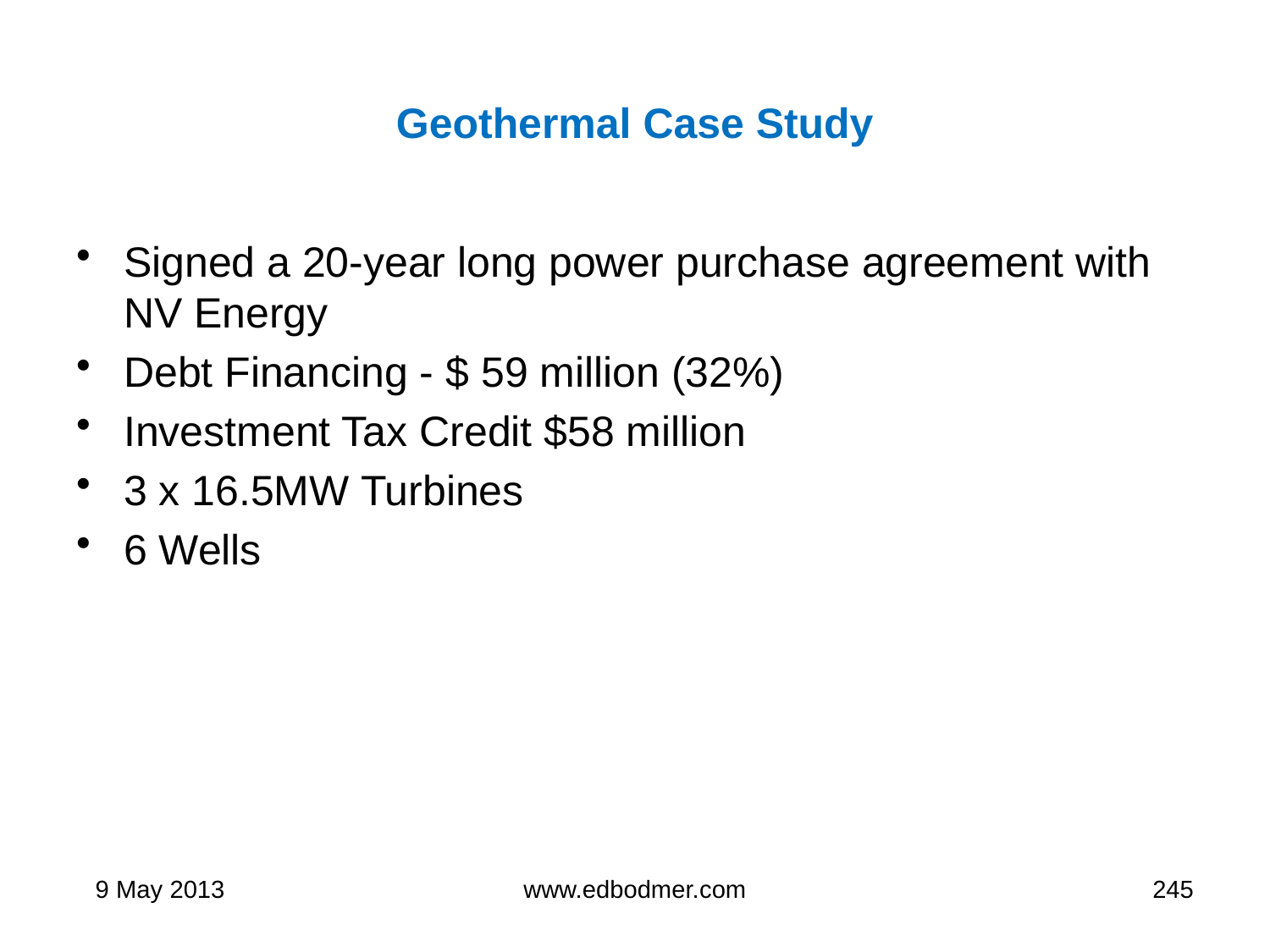

# Geothermal Case Study

Signed a 20-year long power purchase agreement with NV Energy
Debt Financing - $ 59 million (32%)
Investment Tax Credit $58 million
3 x 16.5MW Turbines
6 Wells

9 May 2013
www.edbodmer.com
245